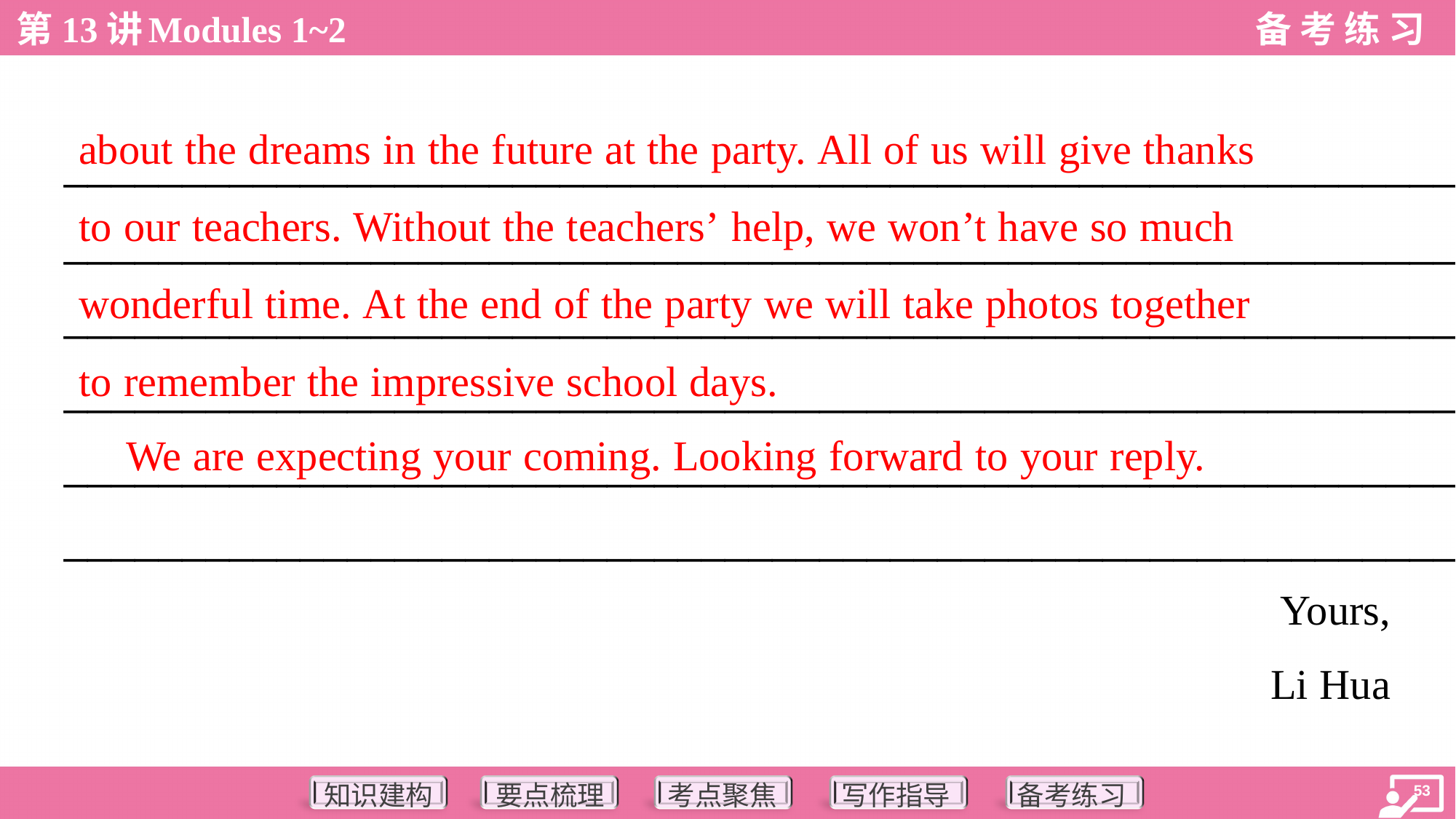

about the dreams in the future at the party. All of us will give thanks
to our teachers. Without the teachers’ help, we won’t have so much
wonderful time. At the end of the party we will take photos together
to remember the impressive school days.
    We are expecting your coming. Looking forward to your reply.

______________________________________________________________
______________________________________________________________
______________________________________________________________
______________________________________________________________
______________________________________________________________
______________________________________________________________

Yours,
Li Hua